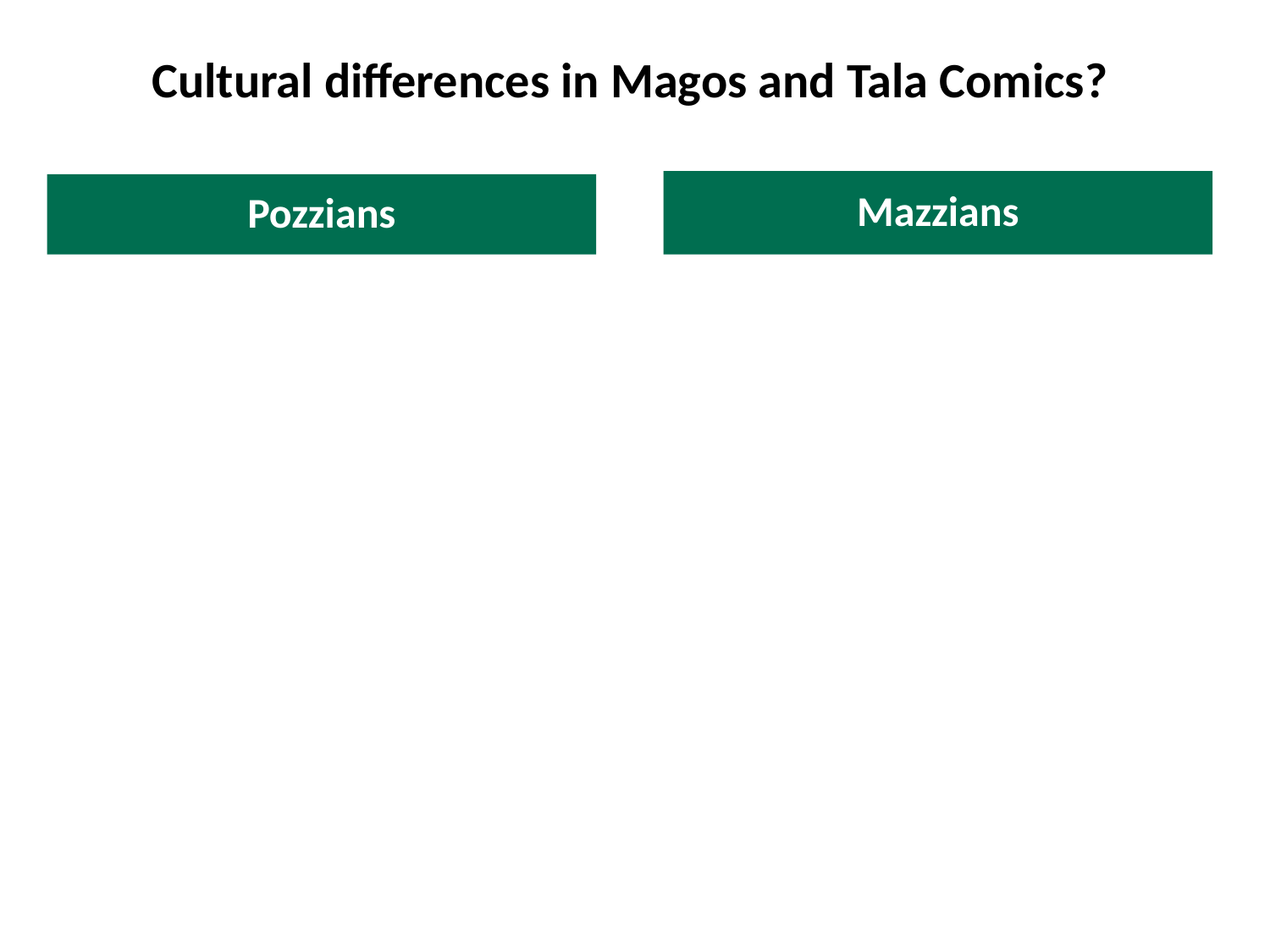

# Cultural differences in Magos and Tala Comics?
Mazzians
Pozzians